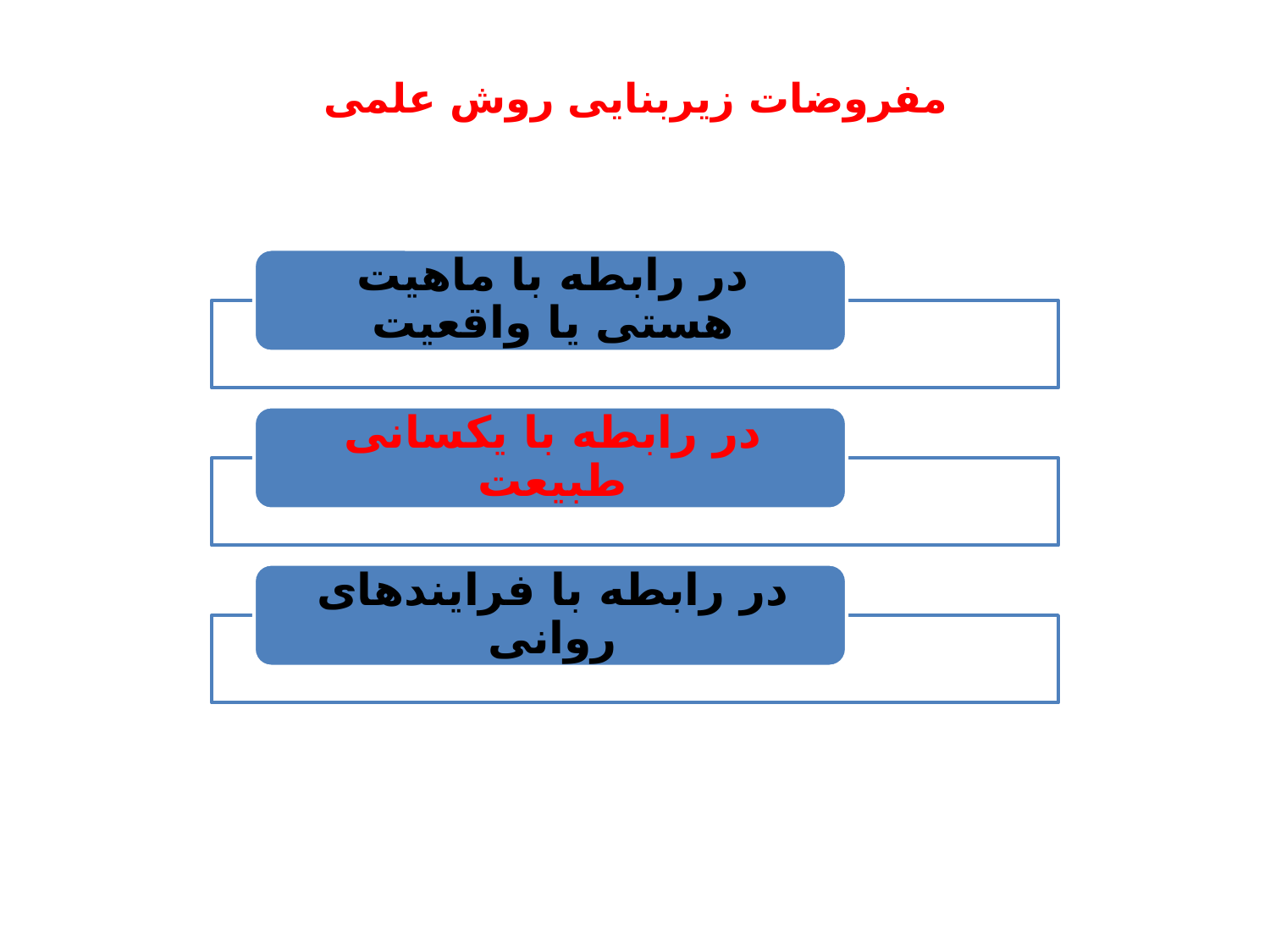

# مفروضات زیربنایی روش علمی
در رابطه با ماهیت هستی یا واقعیت
در رابطه با یکسانی طبیعت
در رابطه با فرایندهای روانی